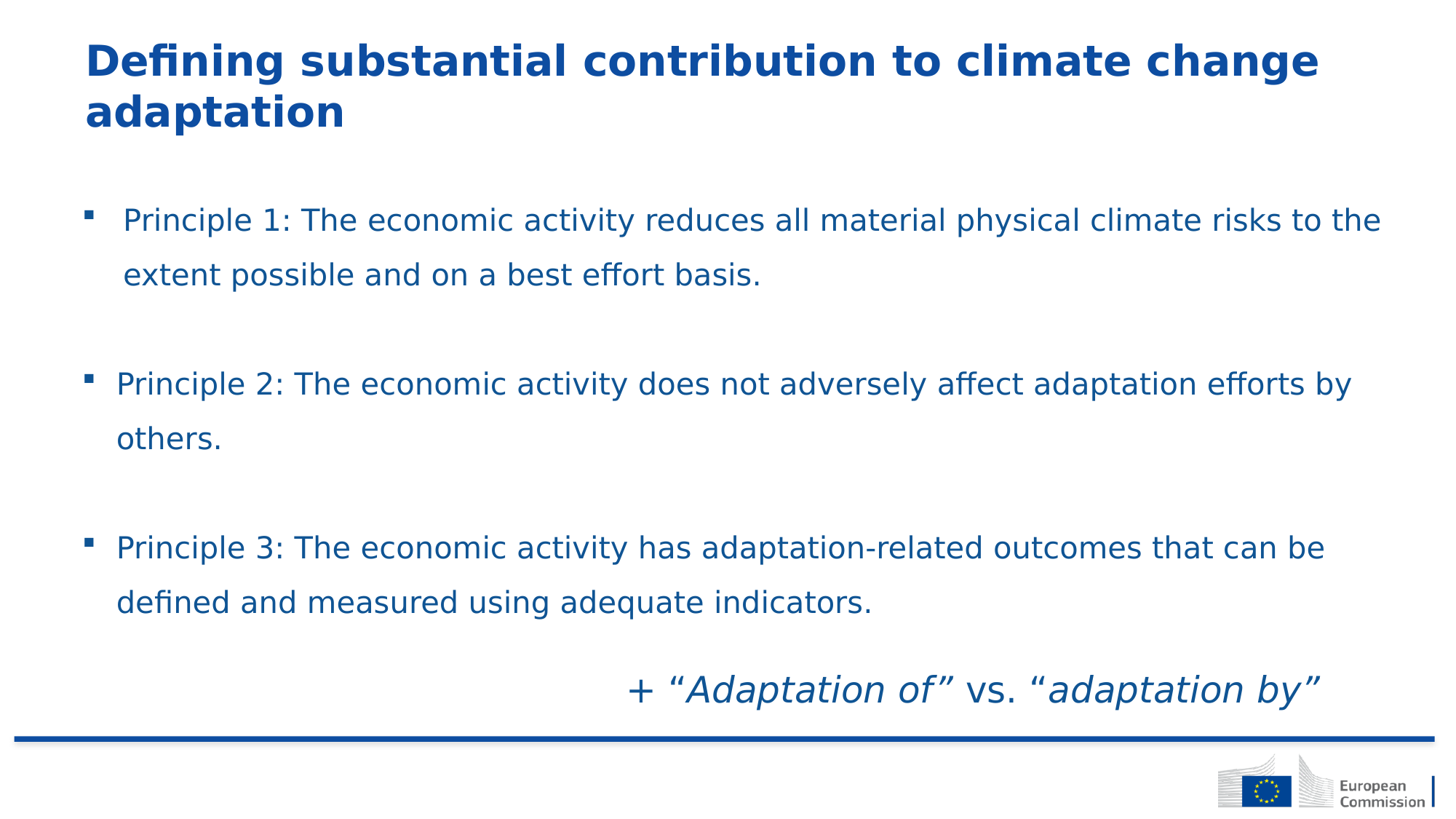

Defining substantial contribution to climate change adaptation
Principle 1: The economic activity reduces all material physical climate risks to the extent possible and on a best effort basis.

Principle 2: The economic activity does not adversely affect adaptation efforts by others.

Principle 3: The economic activity has adaptation-related outcomes that can be defined and measured using adequate indicators.
+ “Adaptation of” vs. “adaptation by”